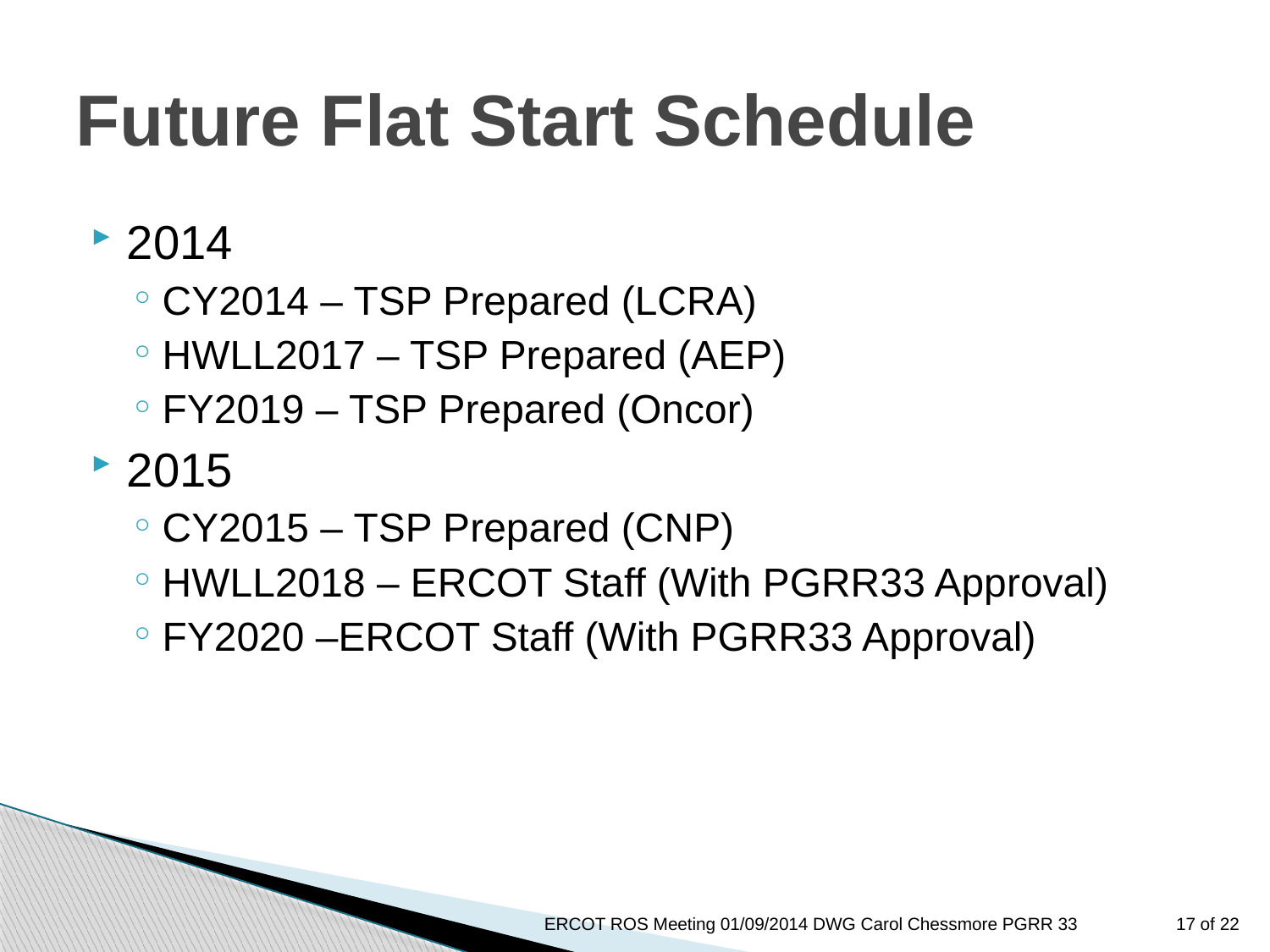

# Future Flat Start Schedule
2014
CY2014 – TSP Prepared (LCRA)
HWLL2017 – TSP Prepared (AEP)
FY2019 – TSP Prepared (Oncor)
2015
CY2015 – TSP Prepared (CNP)
HWLL2018 – ERCOT Staff (With PGRR33 Approval)
FY2020 –ERCOT Staff (With PGRR33 Approval)

ERCOT ROS Meeting 01/09/2014 DWG Carol Chessmore PGRR 33
17 of 22